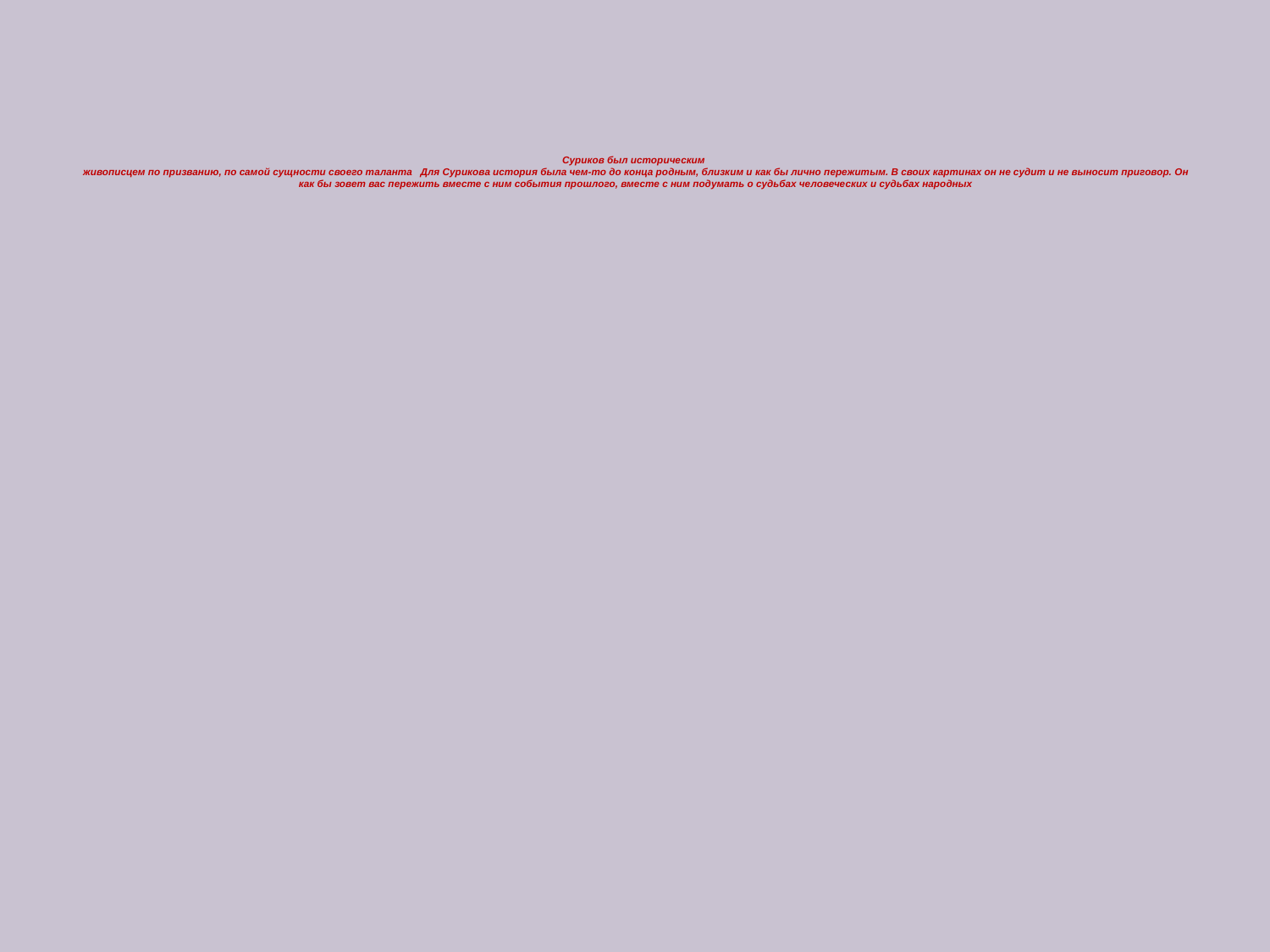

# Суриков был историческим живописцем по призванию, по самой сущности своего таланта   Для Сурикова история была чем-то до конца родным, близким и как бы лично пережитым. В своих картинах он не судит и не выносит приговор. Он как бы зовет вас пережить вместе с ним события прошлого, вместе с ним подумать о судьбах человеческих и судьбах народных